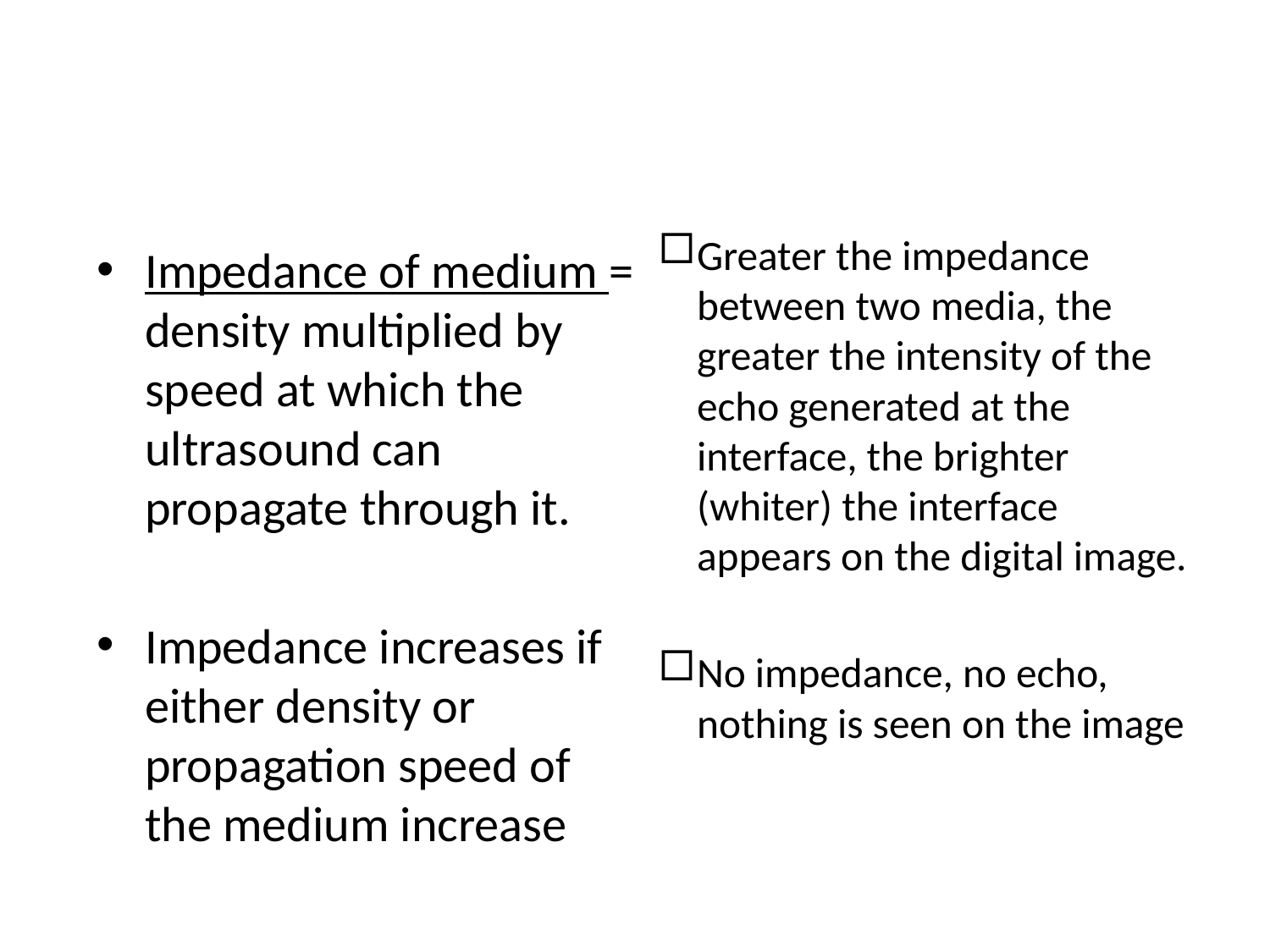

#
Greater the impedance between two media, the greater the intensity of the echo generated at the interface, the brighter (whiter) the interface appears on the digital image.

No impedance, no echo, nothing is seen on the image

Impedance of medium = density multiplied by speed at which the ultrasound can propagate through it.

Impedance increases if either density or propagation speed of the medium increase